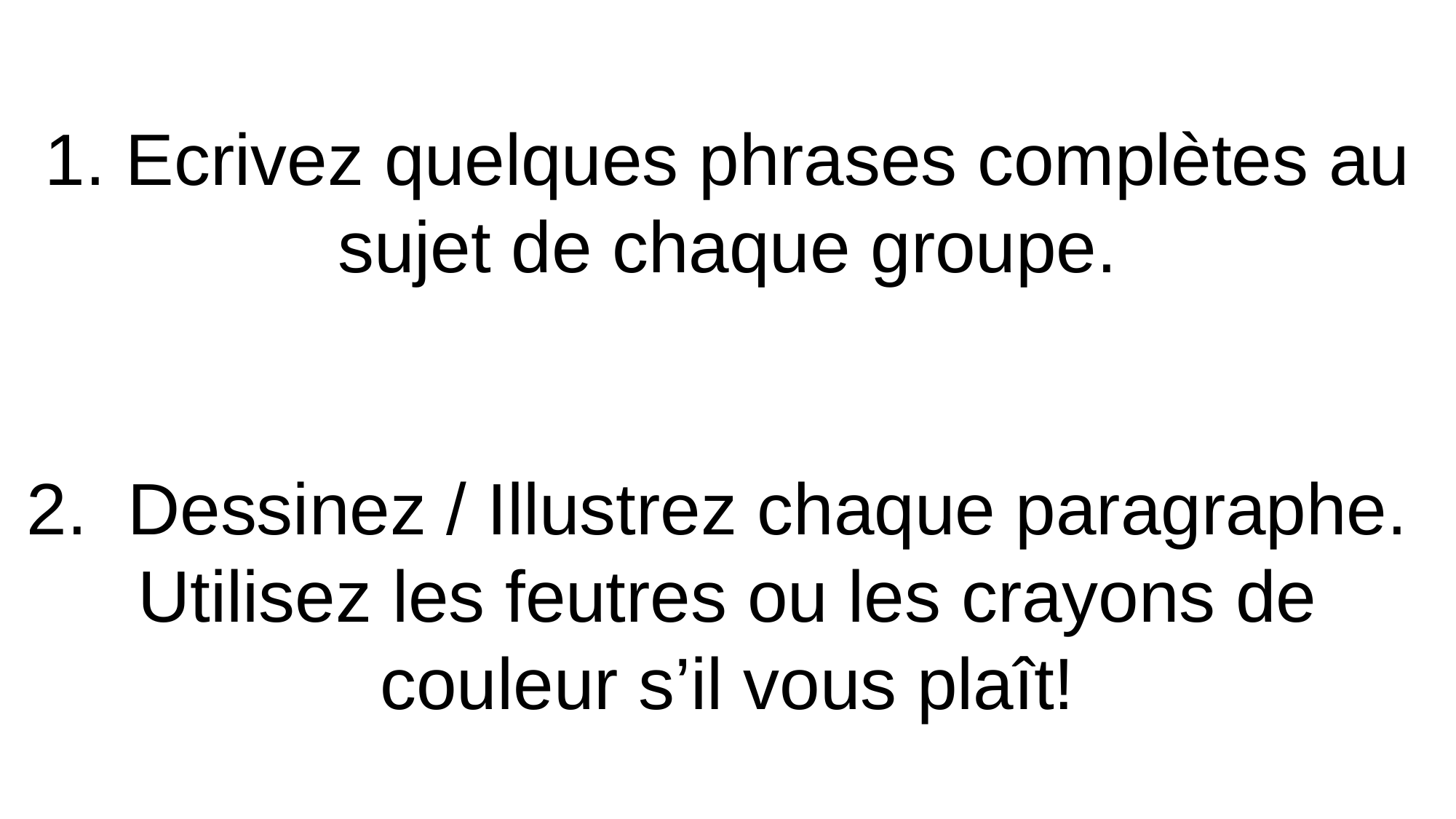

1. Ecrivez quelques phrases complètes au sujet de chaque groupe.

2.  Dessinez / Illustrez chaque paragraphe.  Utilisez les feutres ou les crayons de couleur s’il vous plaît!